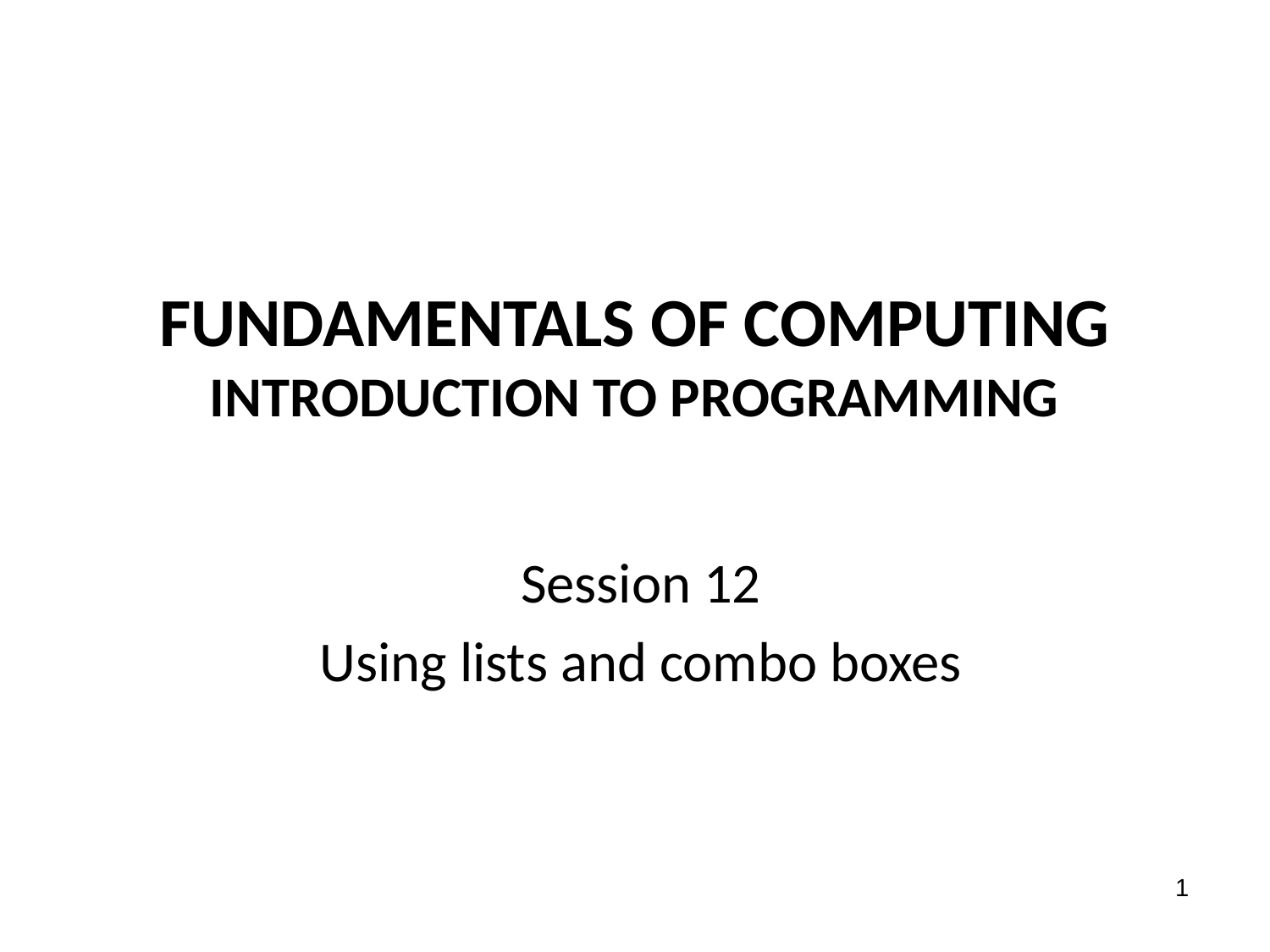

# FUNDAMENTALS OF COMPUTING INTRODUCTION TO PROGRAMMING
Session 12
Using lists and combo boxes

1